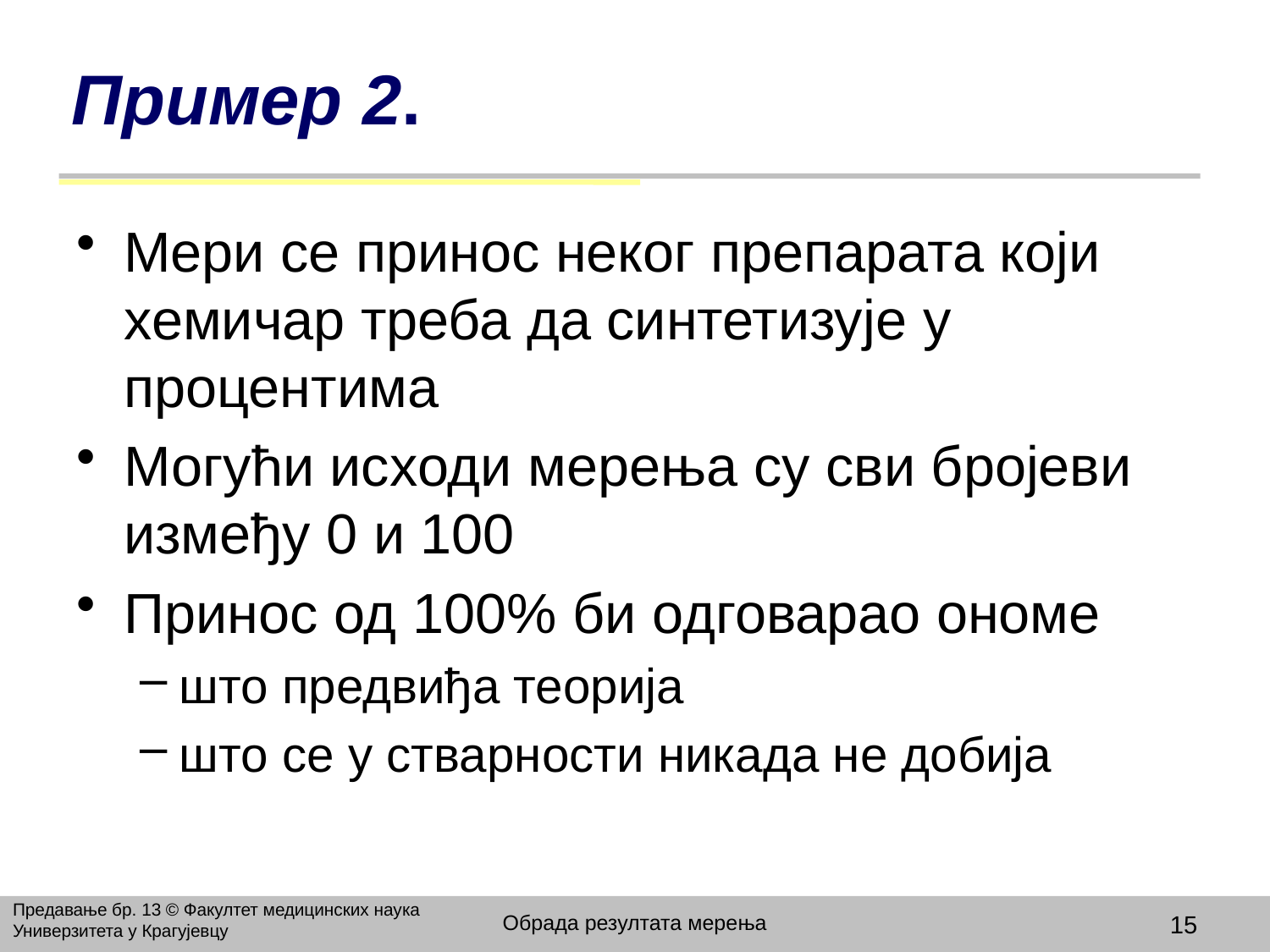

# Пример 2.
Мери се принос неког препарата који хемичар треба да синтетизује у процентима
Могући исходи мерења су сви бројеви између 0 и 100
Принос од 100% би одговарао ономе
што предвиђа теорија
што се у стварности никада не добија
Предавање бр. 13 © Факултет медицинских наука Универзитета у Крагујевцу
Обрада резултата мерења
15